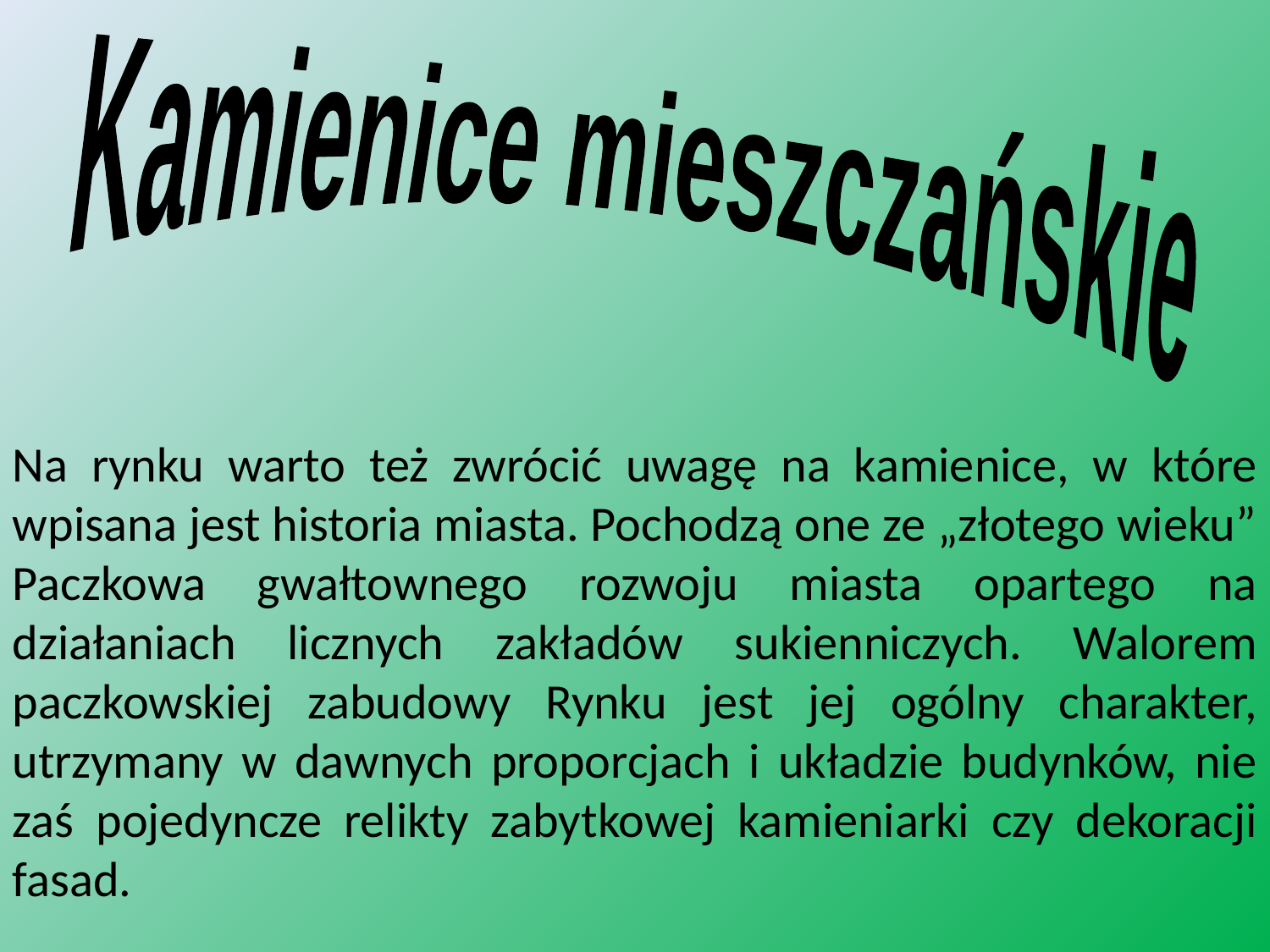

Kamienice mieszczańskie

Na rynku warto też zwrócić uwagę na kamienice, w które wpisana jest historia miasta. Pochodzą one ze „złotego wieku” Paczkowa gwałtownego rozwoju miasta opartego na działaniach licznych zakładów sukienniczych. Walorem paczkowskiej zabudowy Rynku jest jej ogólny charakter, utrzymany w dawnych proporcjach i układzie budynków, nie zaś pojedyncze relikty zabytkowej kamieniarki czy dekoracji fasad.